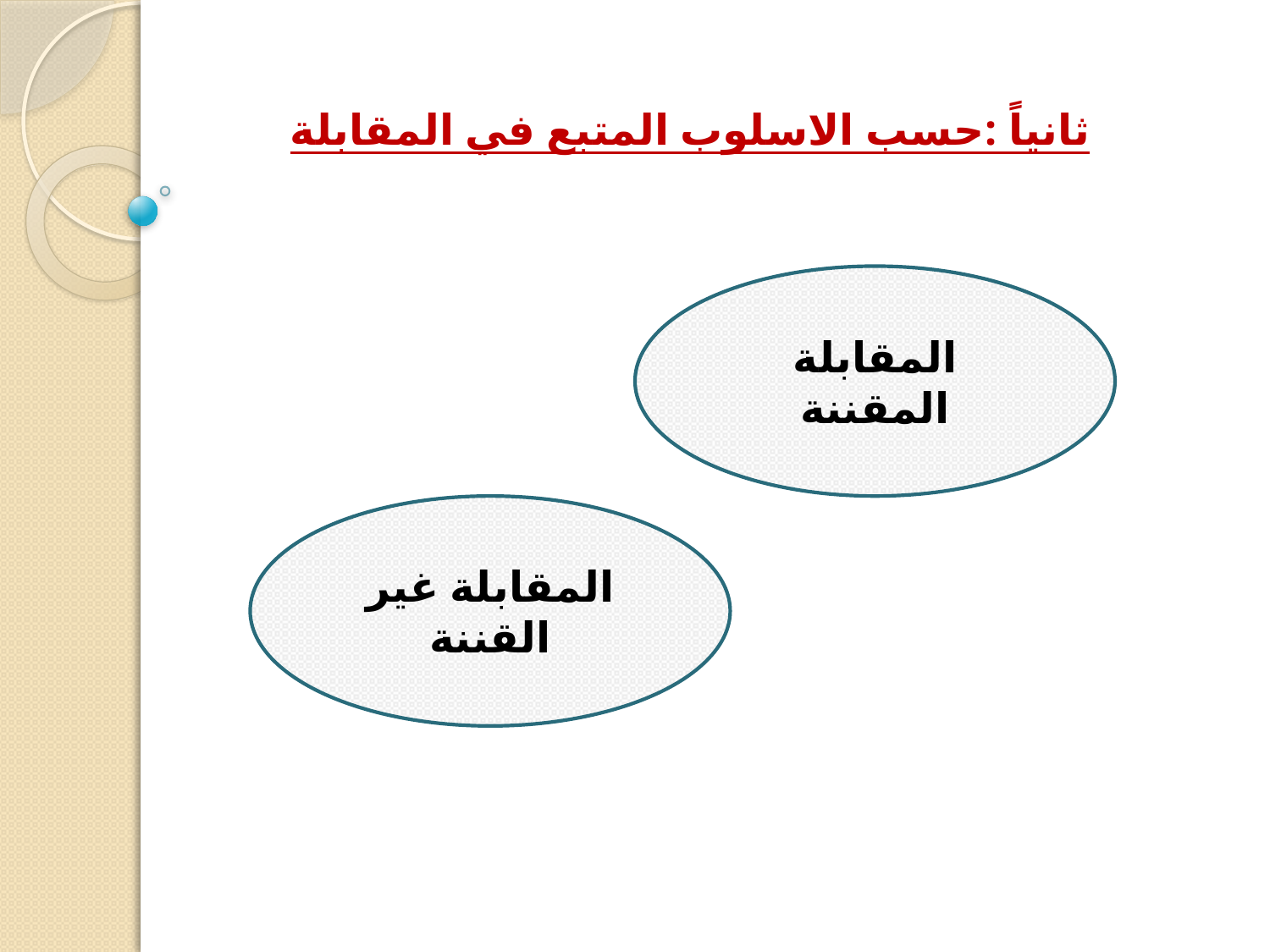

ثانياً :حسب الاسلوب المتبع في المقابلة
المقابلة المقننة
المقابلة غير القننة